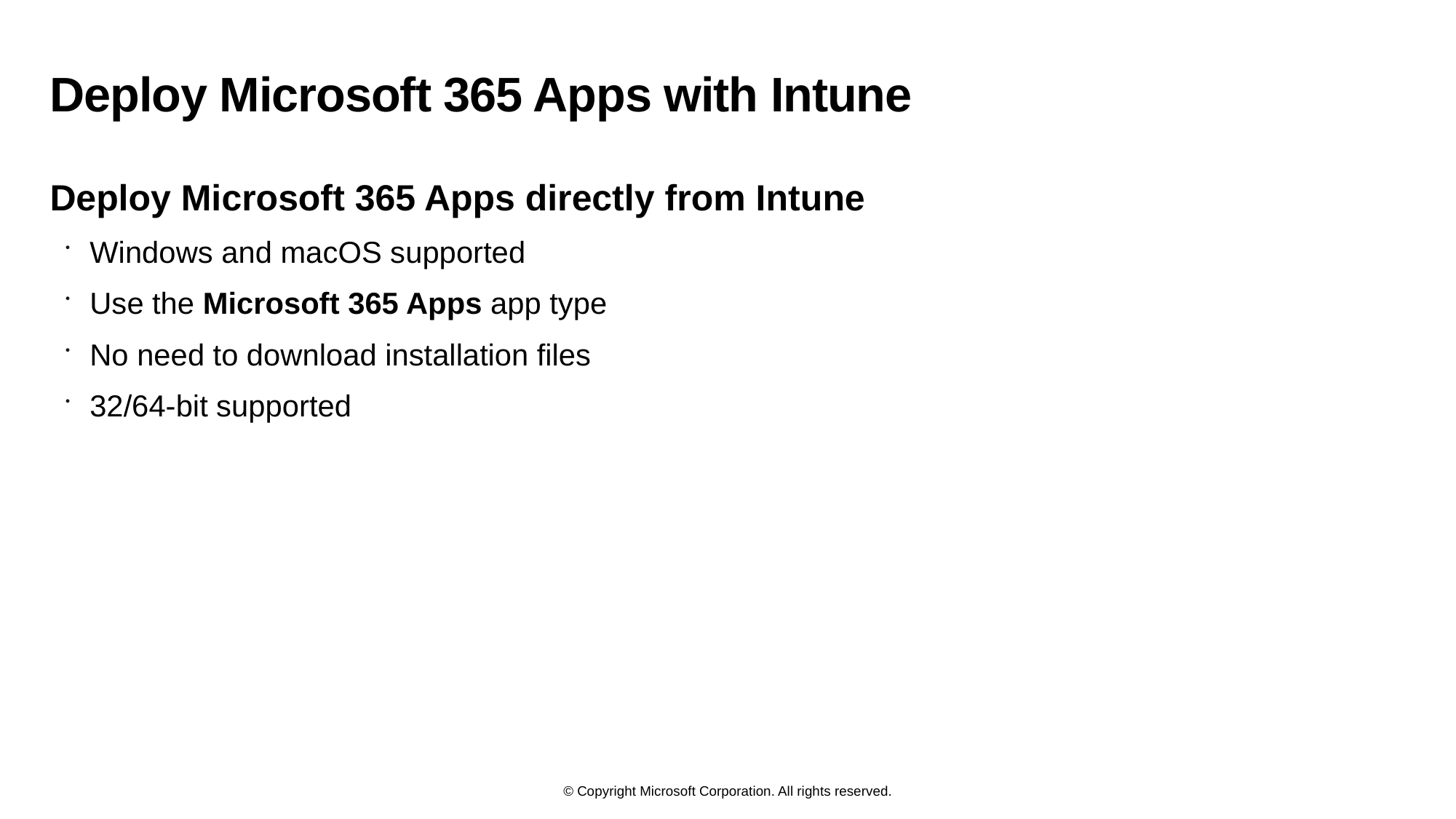

# Deploy Microsoft 365 Apps with Intune
Deploy Microsoft 365 Apps directly from Intune
Windows and macOS supported
Use the Microsoft 365 Apps app type
No need to download installation files
32/64-bit supported